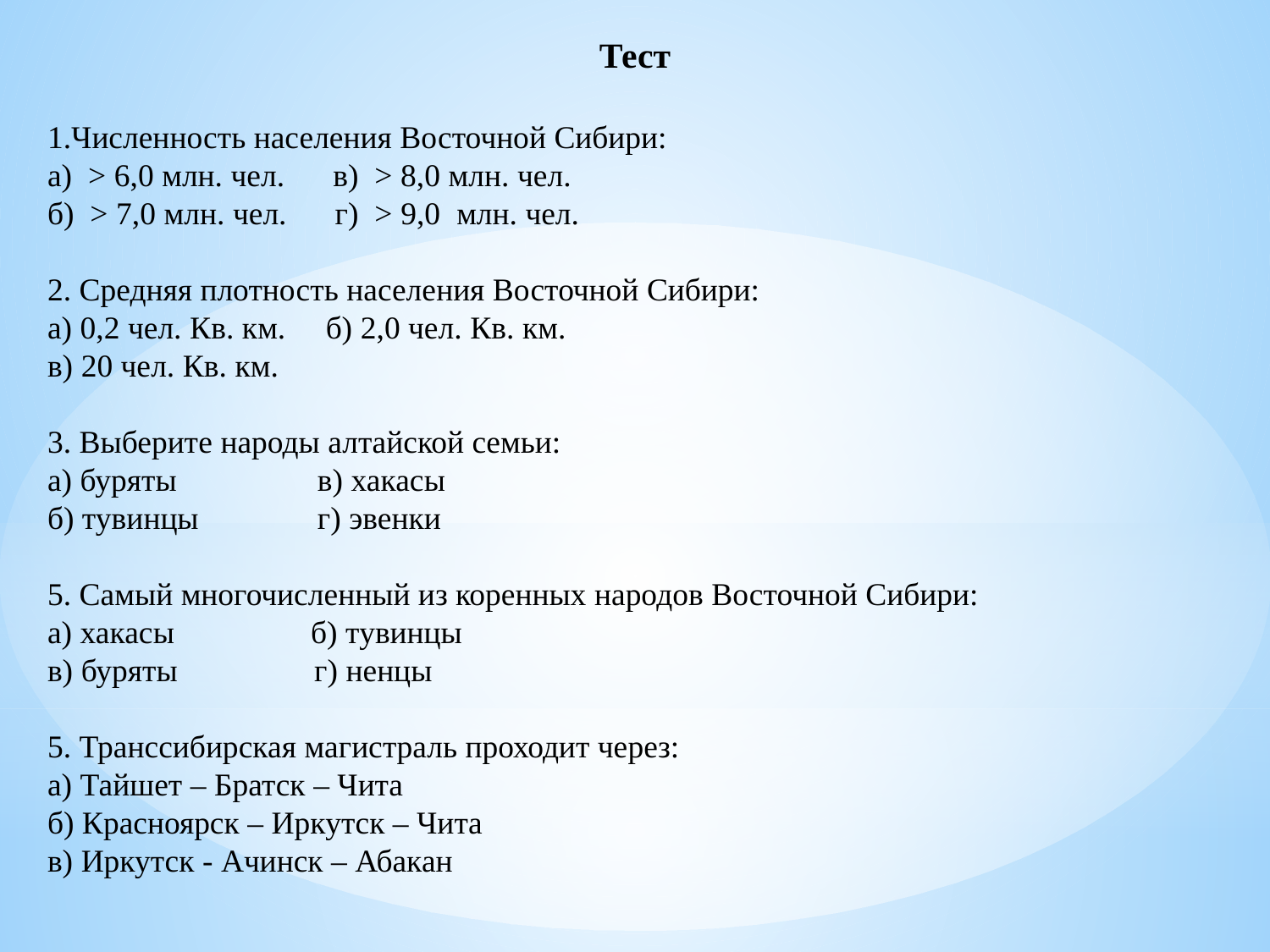

Тест

1.Численность населения Восточной Сибири:
а)  > 6,0 млн. чел.      в)  > 8,0 млн. чел.
б)  > 7,0 млн. чел.      г)  > 9,0  млн. чел.

2. Средняя плотность населения Восточной Сибири:
а) 0,2 чел. Кв. км.     б) 2,0 чел. Кв. км.
в) 20 чел. Кв. км.

3. Выберите народы алтайской семьи:
а) буряты	  в) хакасы
б) тувинцы 	  г) эвенки

5. Самый многочисленный из коренных народов Восточной Сибири:
а) хакасы                 б) тувинцы
в) буряты                 г) ненцы

5. Транссибирская магистраль проходит через:
а) Тайшет – Братск – Чита
б) Красноярск – Иркутск – Чита
в) Иркутск - Ачинск – Абакан